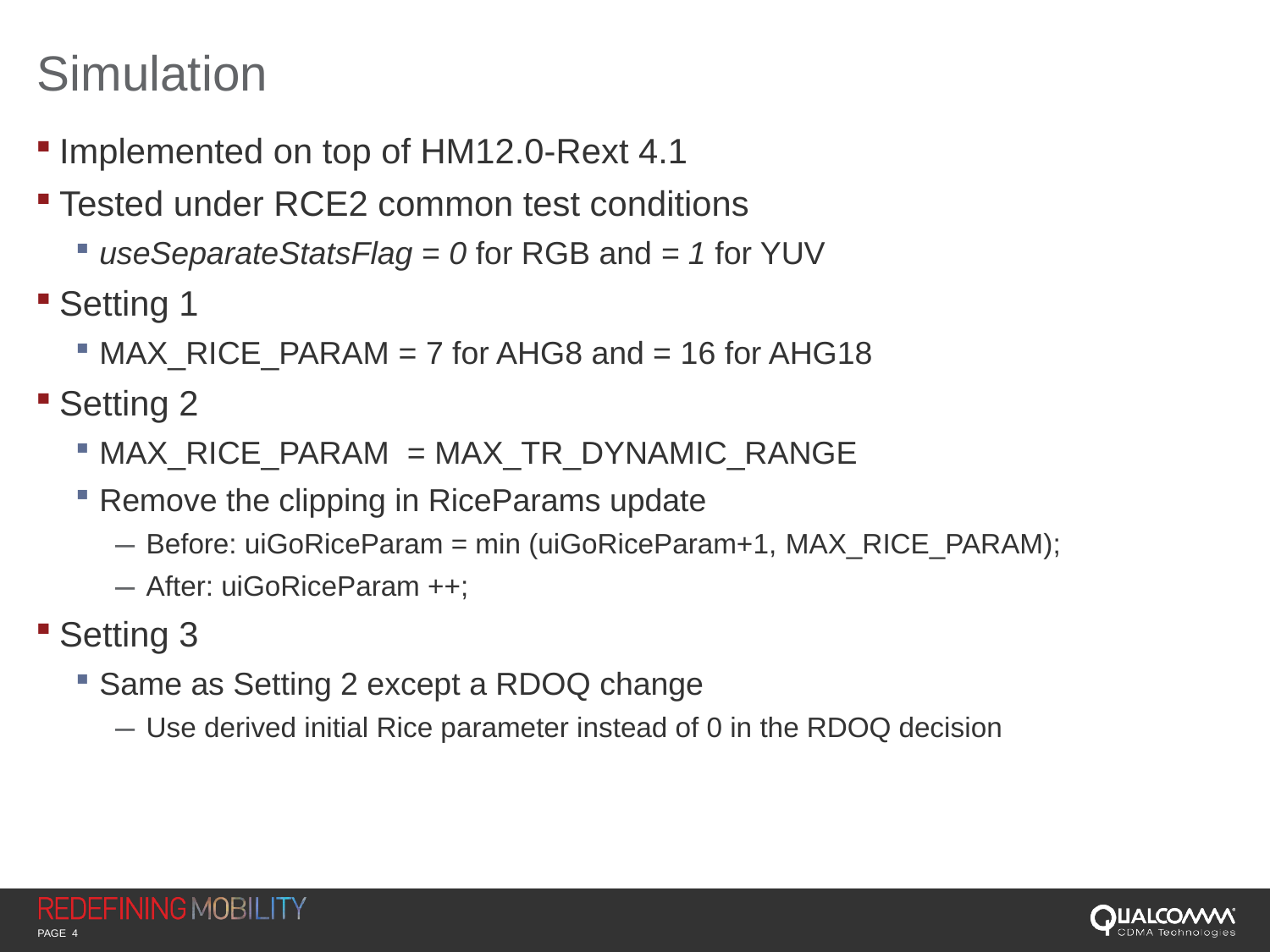

# Simulation
Implemented on top of HM12.0-Rext 4.1
Tested under RCE2 common test conditions
useSeparateStatsFlag = 0 for RGB and = 1 for YUV
Setting 1
MAX_RICE_PARAM = 7 for AHG8 and = 16 for AHG18
Setting 2
MAX_RICE_PARAM  = MAX_TR_DYNAMIC_RANGE
Remove the clipping in RiceParams update
Before: uiGoRiceParam = min (uiGoRiceParam+1, MAX_RICE_PARAM);
After: uiGoRiceParam ++;
Setting 3
Same as Setting 2 except a RDOQ change
Use derived initial Rice parameter instead of 0 in the RDOQ decision